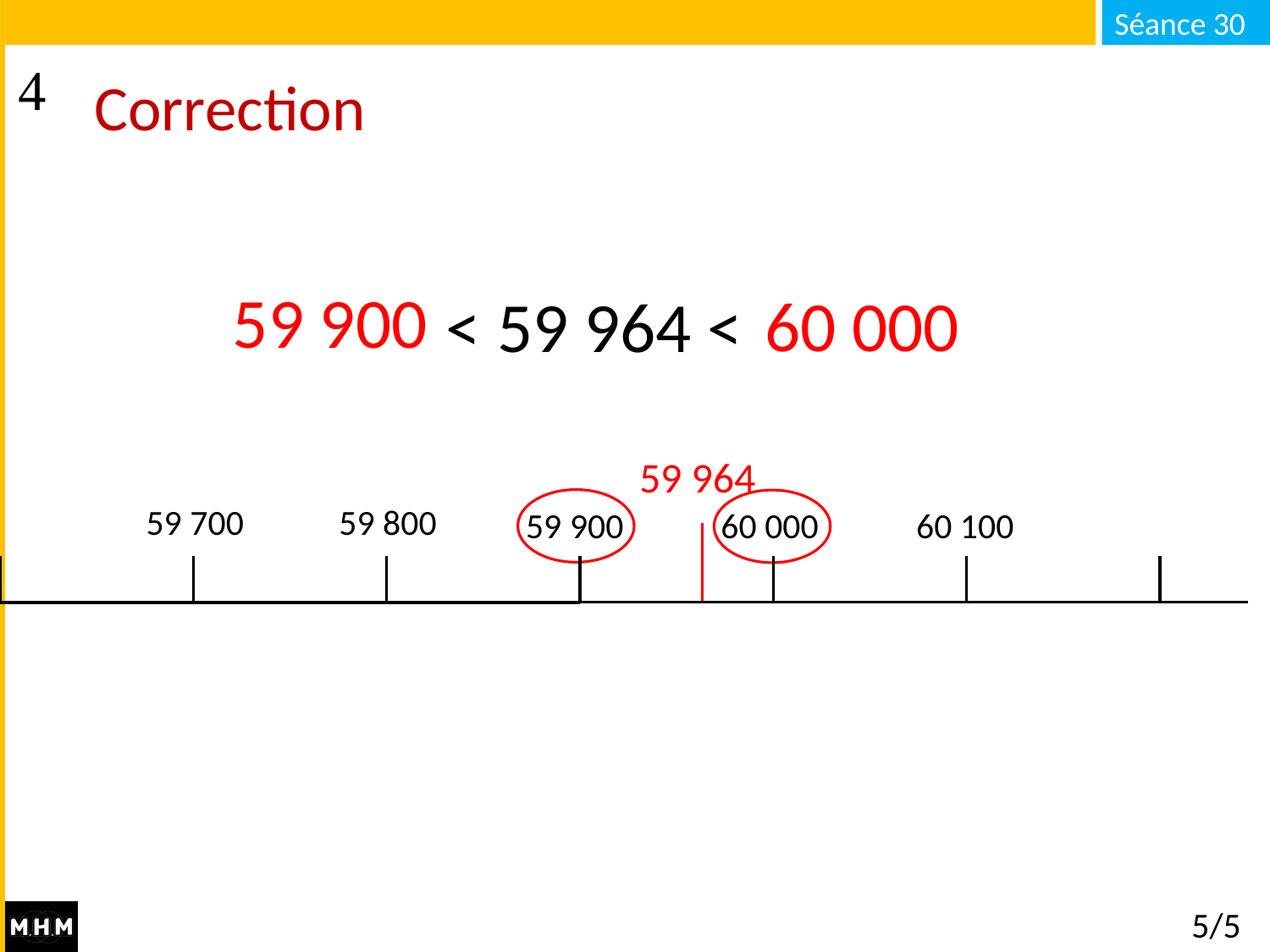

# Correction
59 900
60 000
… < 59 964 < …
59 964

59 700
59 800
59 900
60 000
60 100
5/5